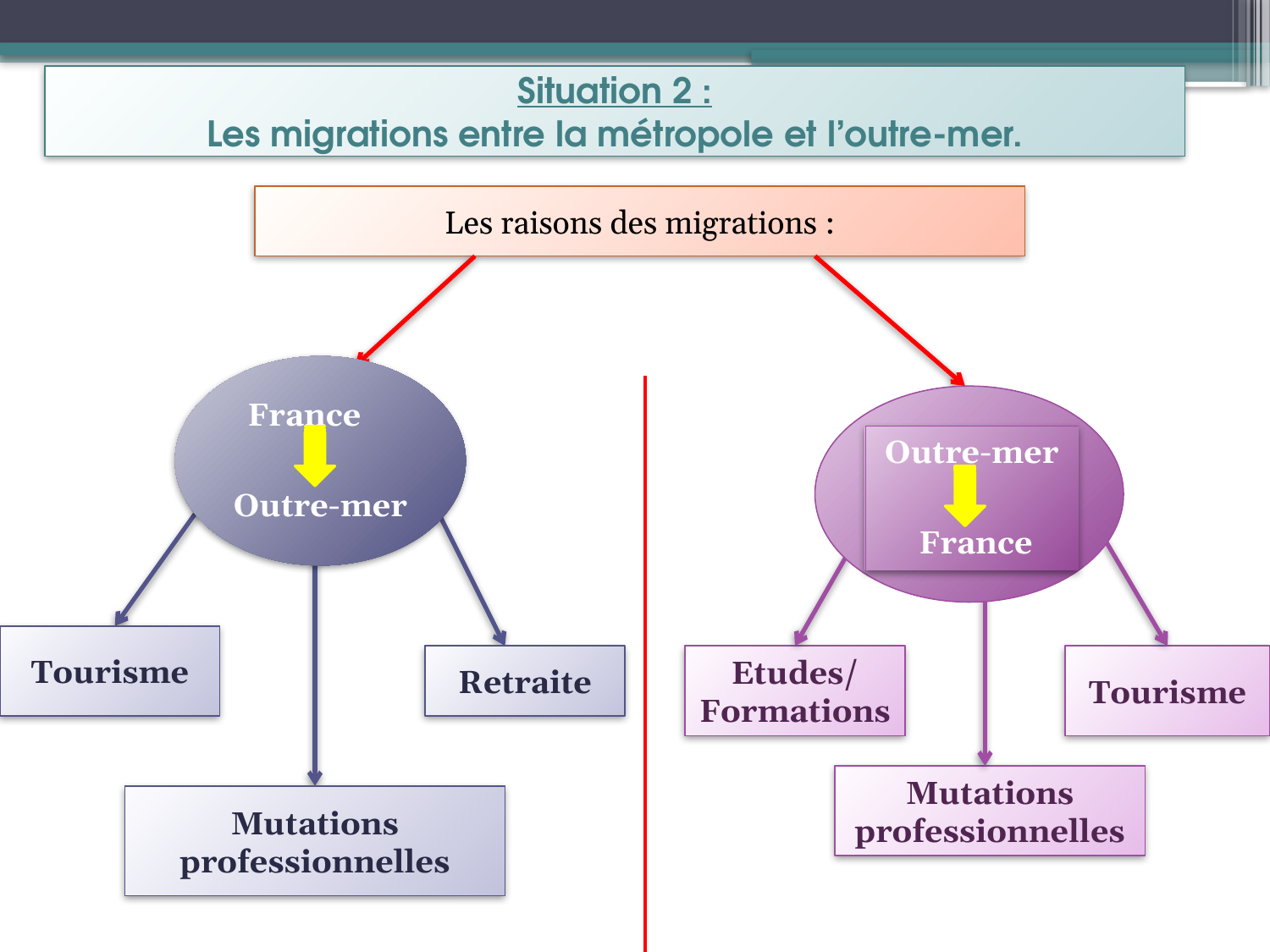

# Situation 2 : Les migrations entre la métropole et l’outre-mer.
Les raisons des migrations :

France

Outre-mer

Outre-mer

 France

Tourisme
Retraite
Etudes/ Formations
Tourisme
Mutations professionnelles
Mutations professionnelles